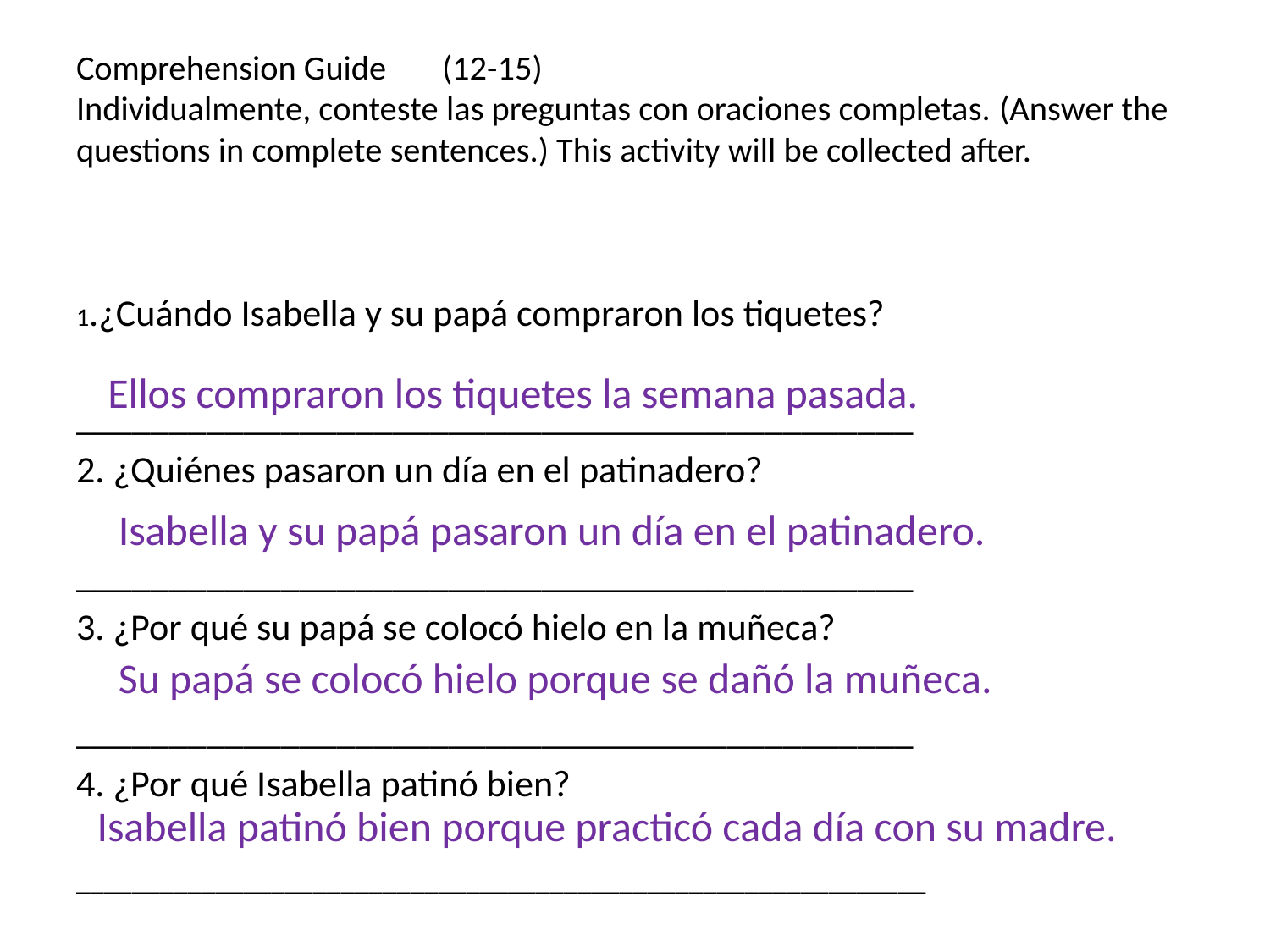

# Comprehension Guide				(12-15) Individualmente, conteste las preguntas con oraciones completas. (Answer the questions in complete sentences.) This activity will be collected after.

1.¿Cuándo Isabella y su papá compraron los tiquetes?

_____________________________________________
2. ¿Quiénes pasaron un día en el patinadero?

_____________________________________________
3. ¿Por qué su papá se colocó hielo en la muñeca?

_____________________________________________
4. ¿Por qué Isabella patinó bien?

_____________________________________________________________

Ellos compraron los tiquetes la semana pasada.
Isabella y su papá pasaron un día en el patinadero.
Su papá se colocó hielo porque se dañó la muñeca.
Isabella patinó bien porque practicó cada día con su madre.